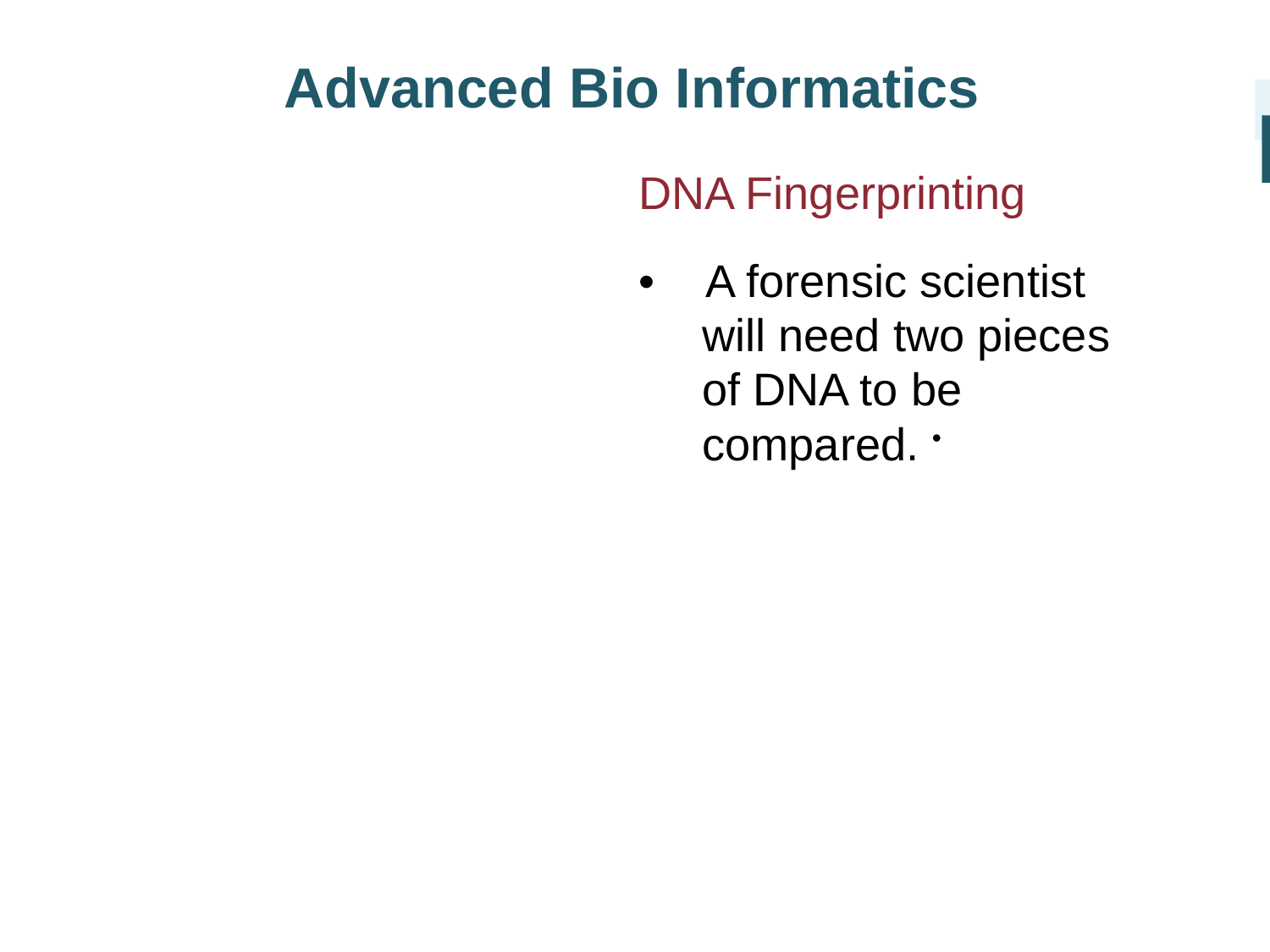

Advanced Bio Informatics
I
DNA Fingerprinting
•    A forensic scientist will need two pieces of DNA to be compared. •
•    For example, DNA discovered at crime scene should be compared to a DNA sample taken from a suspect.